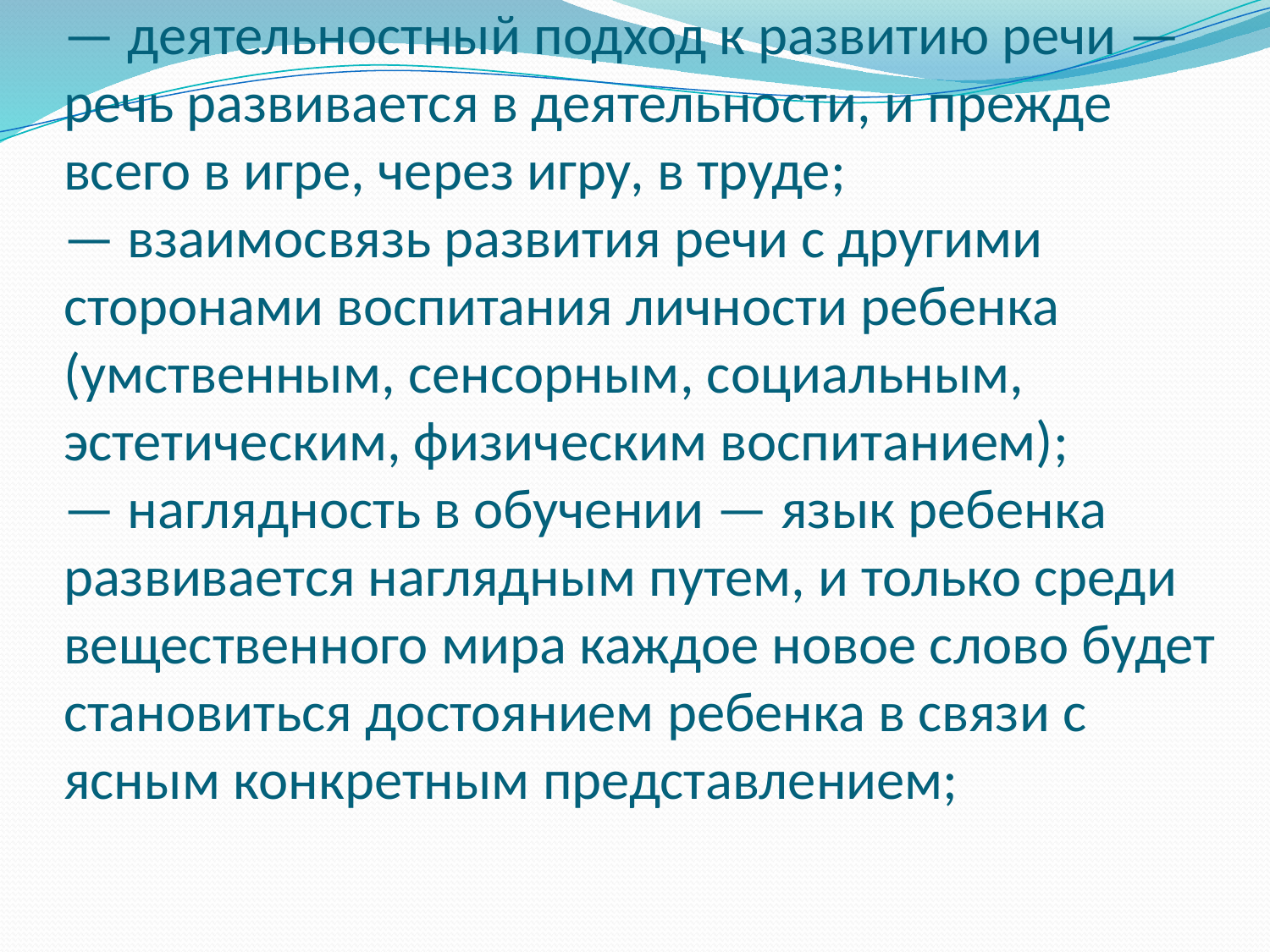

# — деятельностный подход к развитию речи — речь развивается в деятельности, и прежде всего в игре, через игру, в труде; — взаимосвязь развития речи с другими сторонами воспитания личности ребенка (умственным, сенсорным, социальным, эстетическим, физическим воспитанием); — наглядность в обучении — язык ребенка развивается наглядным путем, и только среди вещественного мира каждое новое слово будет становиться достоянием ребенка в связи с ясным конкретным представлением;